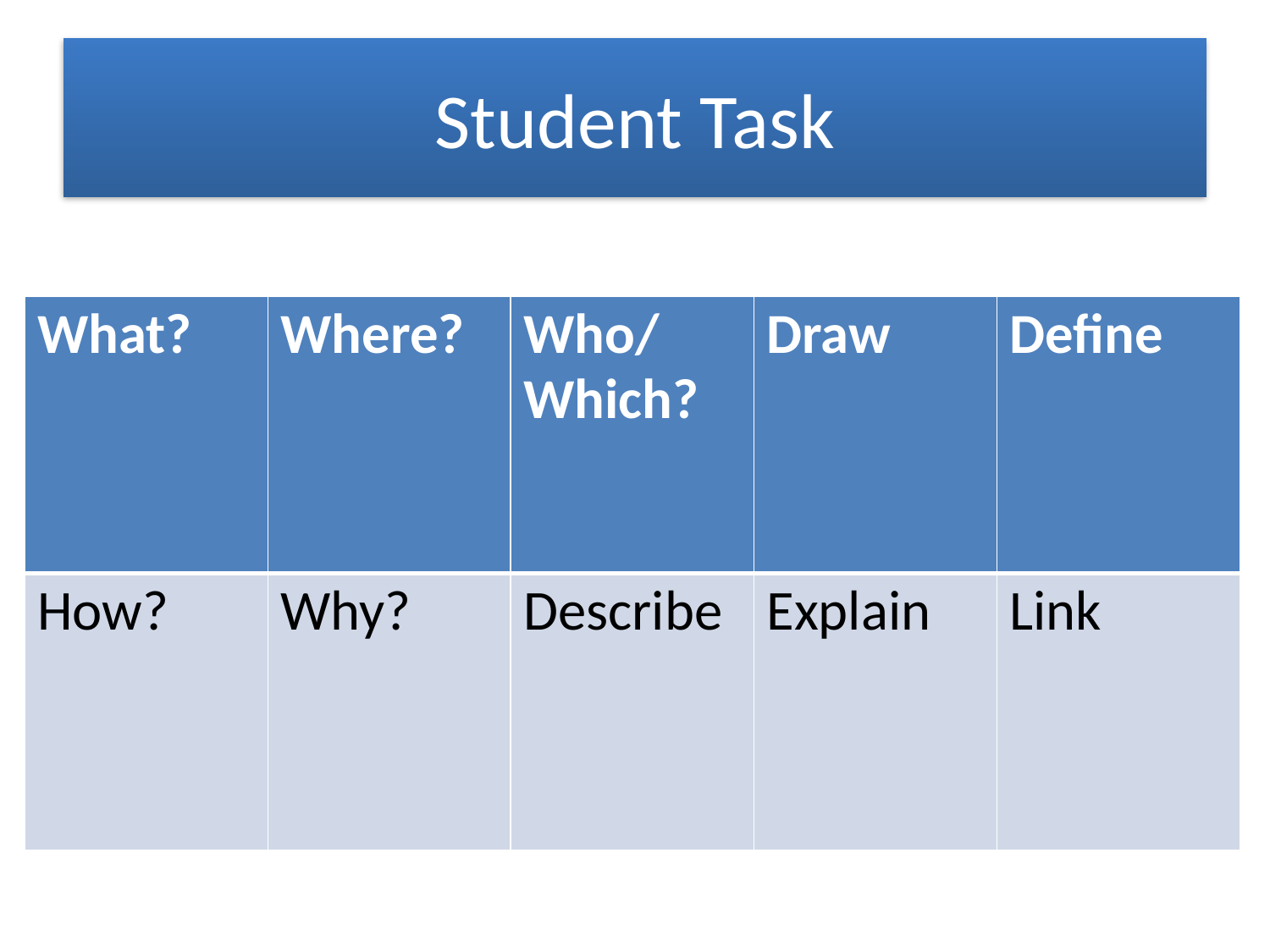

# Student Task
| What? | Where? | Who/ Which? | Draw | Define |
| --- | --- | --- | --- | --- |
| How? | Why? | Describe | Explain | Link |